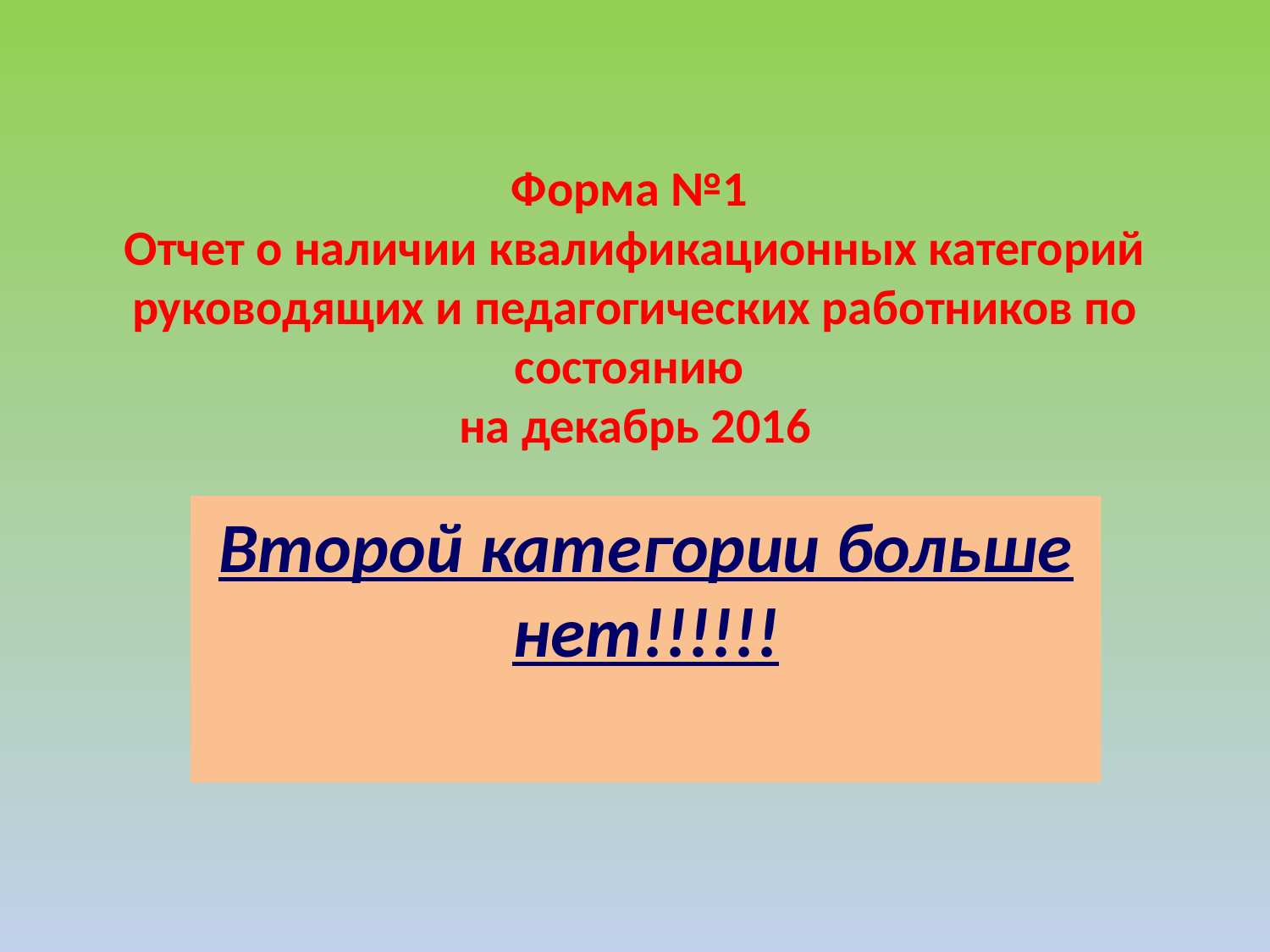

# Форма №1 Отчет о наличии квалификационных категорий руководящих и педагогических работников по состоянию на декабрь 2016
Второй категории больше нет!!!!!!